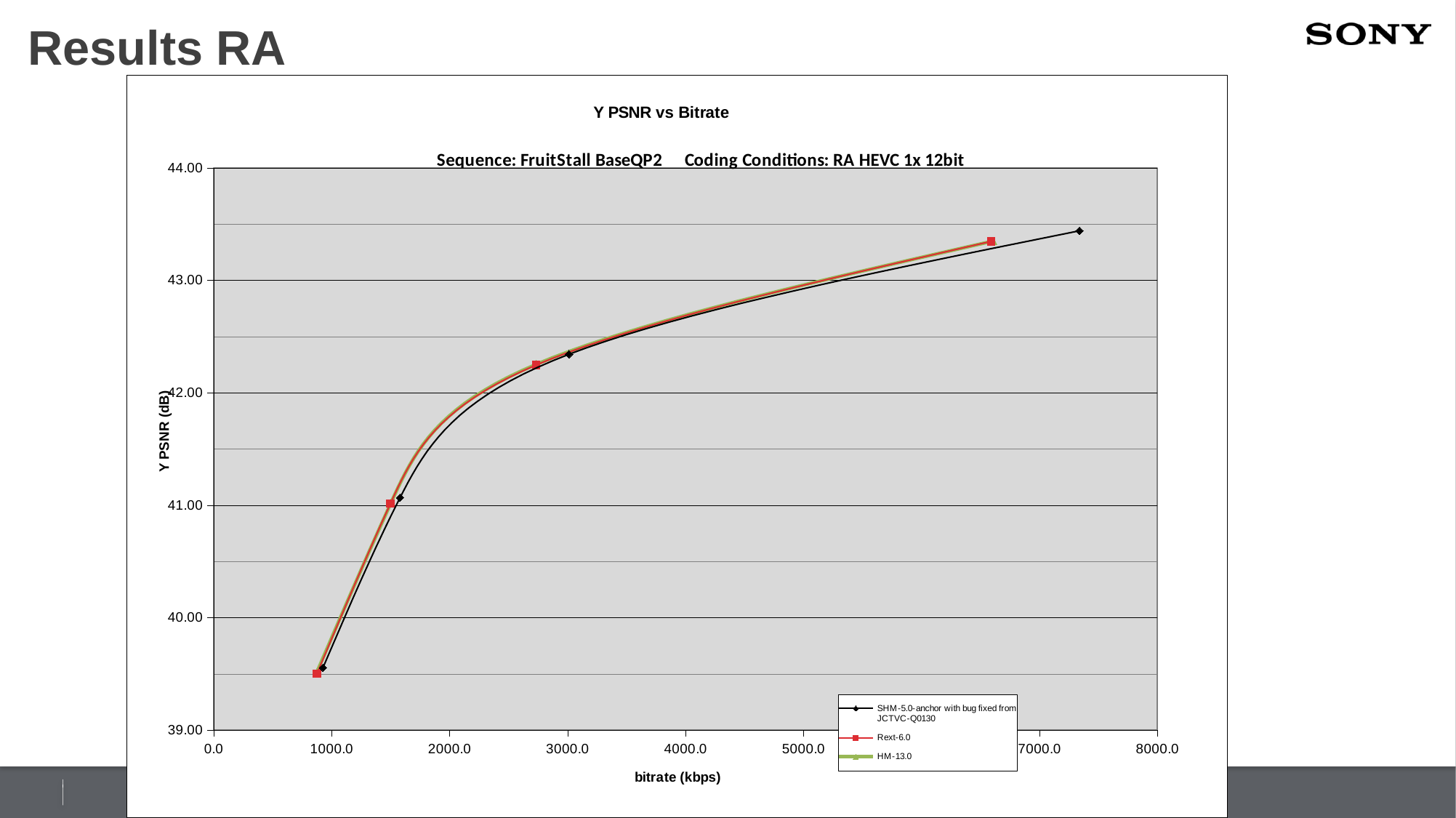

# Results RA

### Chart: Y PSNR vs Bitrate

| Category | SHM-5.0-anchor with bug fixed from JCTVC-Q0130 | Rext-6.0 | HM-13.0 |
|---|---|---|---|
R&DPF ITDD VTD1